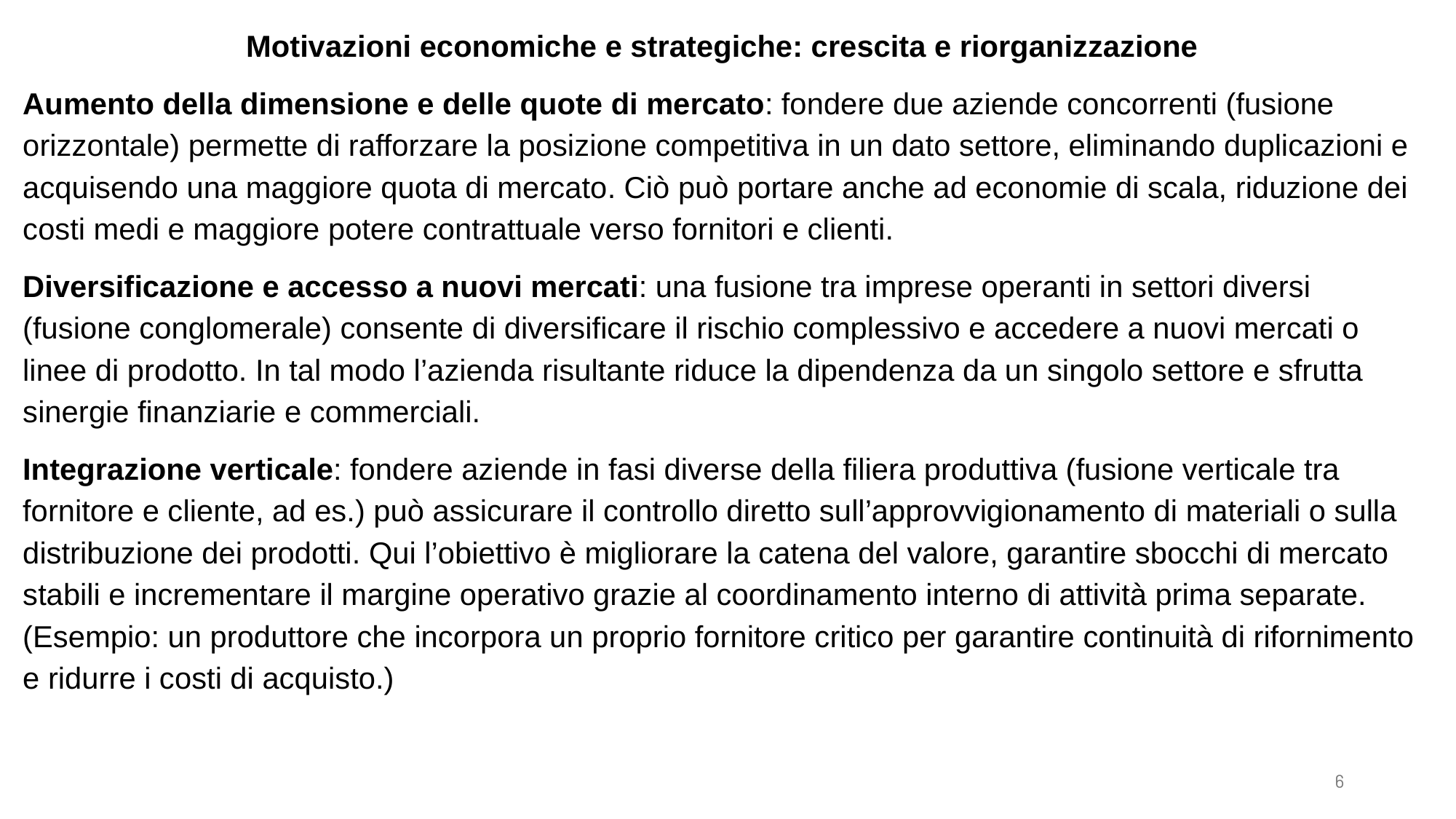

Motivazioni economiche e strategiche: crescita e riorganizzazione
Aumento della dimensione e delle quote di mercato: fondere due aziende concorrenti (fusione orizzontale) permette di rafforzare la posizione competitiva in un dato settore, eliminando duplicazioni e acquisendo una maggiore quota di mercato​. ​Ciò può portare anche ad economie di scala, riduzione dei costi medi e maggiore potere contrattuale verso fornitori e clienti.
Diversificazione e accesso a nuovi mercati: una fusione tra imprese operanti in settori diversi (fusione conglomerale) consente di diversificare il rischio complessivo e accedere a nuovi mercati o linee di prodotto. In tal modo l’azienda risultante riduce la dipendenza da un singolo settore e sfrutta sinergie finanziarie e commerciali.
Integrazione verticale: fondere aziende in fasi diverse della filiera produttiva (fusione verticale tra fornitore e cliente, ad es.) può assicurare il controllo diretto sull’approvvigionamento di materiali o sulla distribuzione dei prodotti​. Qui l’obiettivo è migliorare la catena del valore, garantire sbocchi di mercato stabili e incrementare il margine operativo grazie al coordinamento interno di attività prima separate. (Esempio: un produttore che incorpora un proprio fornitore critico per garantire continuità di rifornimento e ridurre i costi di acquisto.)

6